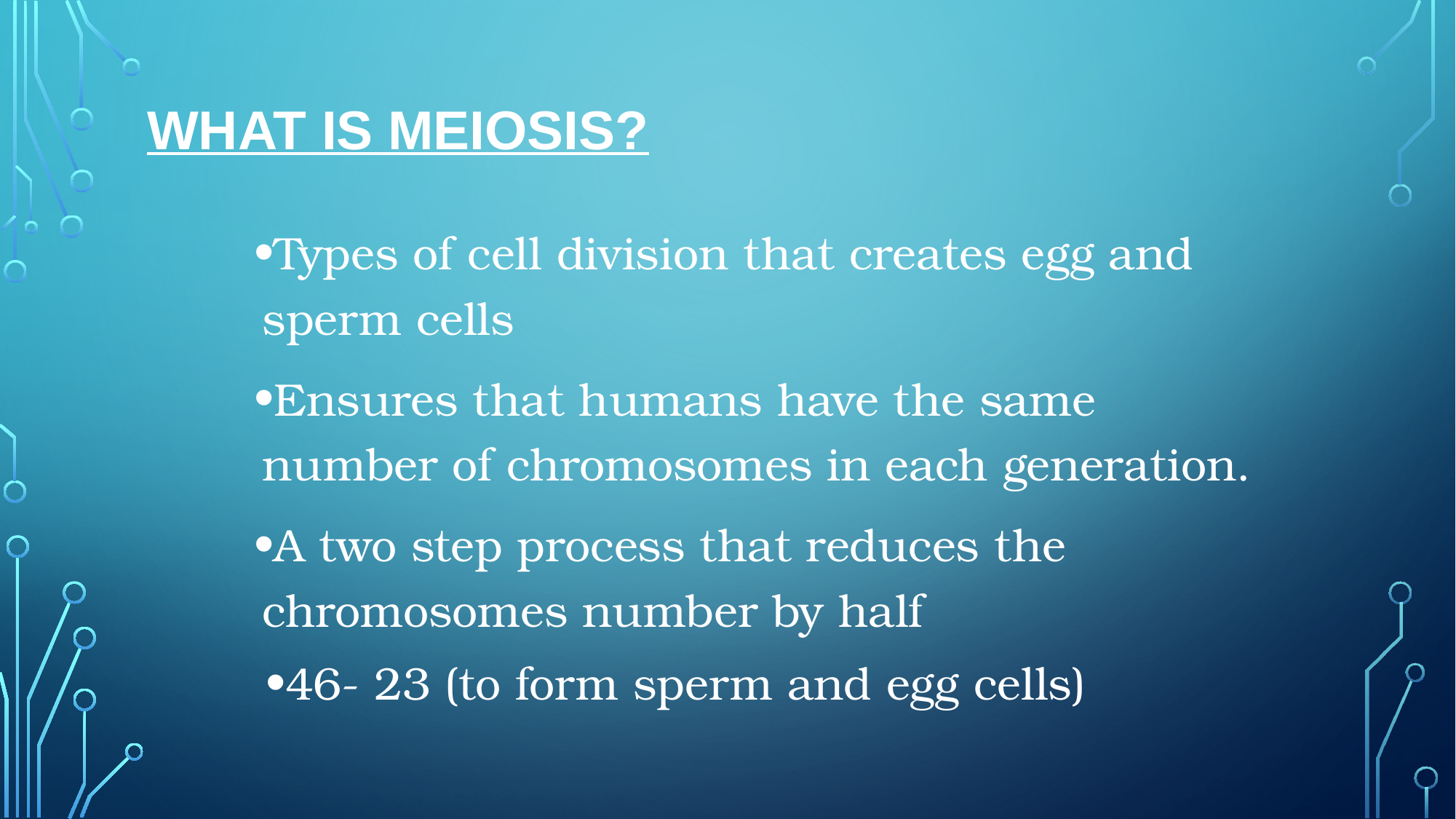

# What is Meiosis?
Types of cell division that creates egg and sperm cells
Ensures that humans have the same number of chromosomes in each generation.
A two step process that reduces the chromosomes number by half
46- 23 (to form sperm and egg cells)